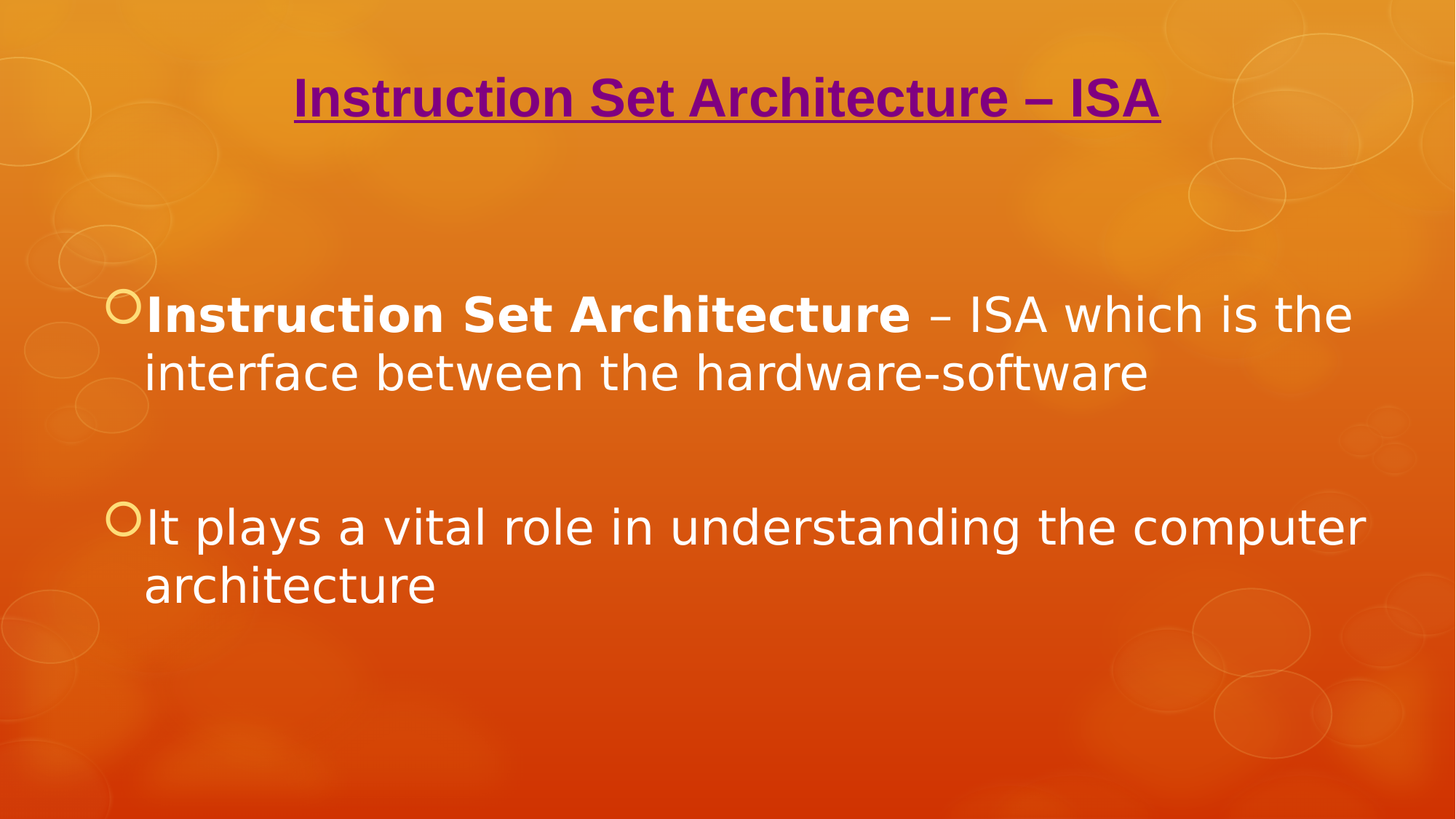

Instruction Set Architecture – ISA
Instruction Set Architecture – ISA which is the interface between the hardware-software

It plays a vital role in understanding the computer architecture